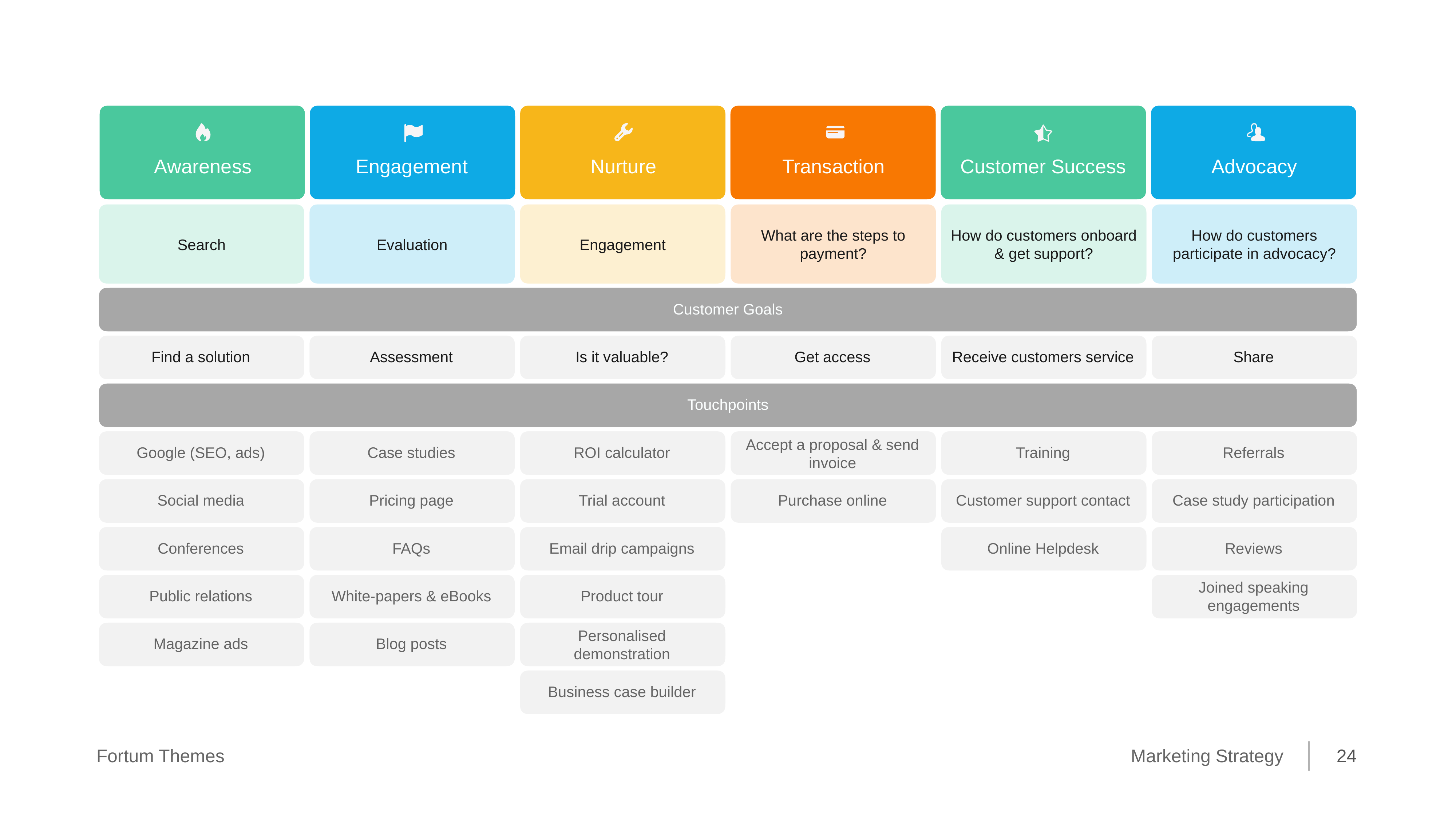

Awareness
Engagement
Nurture
Transaction
Customer Success
Advocacy

What are the steps to payment?
How do customers onboard & get support?
How do customers participate in advocacy?
Search
Evaluation
Engagement

Customer Goals

Find a solution
Assessment
Is it valuable?
Get access
Receive customers service
Share

Touchpoints

Accept a proposal & send invoice
Google (SEO, ads)
Case studies
ROI calculator
Training
Referrals

Social media
Pricing page
Trial account
Purchase online
Customer support contact
Case study participation

Conferences
FAQs
Email drip campaigns
Online Helpdesk
Reviews
Joined speaking engagements

Public relations
White-papers & eBooks
Product tour

Personalised demonstration
Magazine ads
Blog posts

Business case builder
24